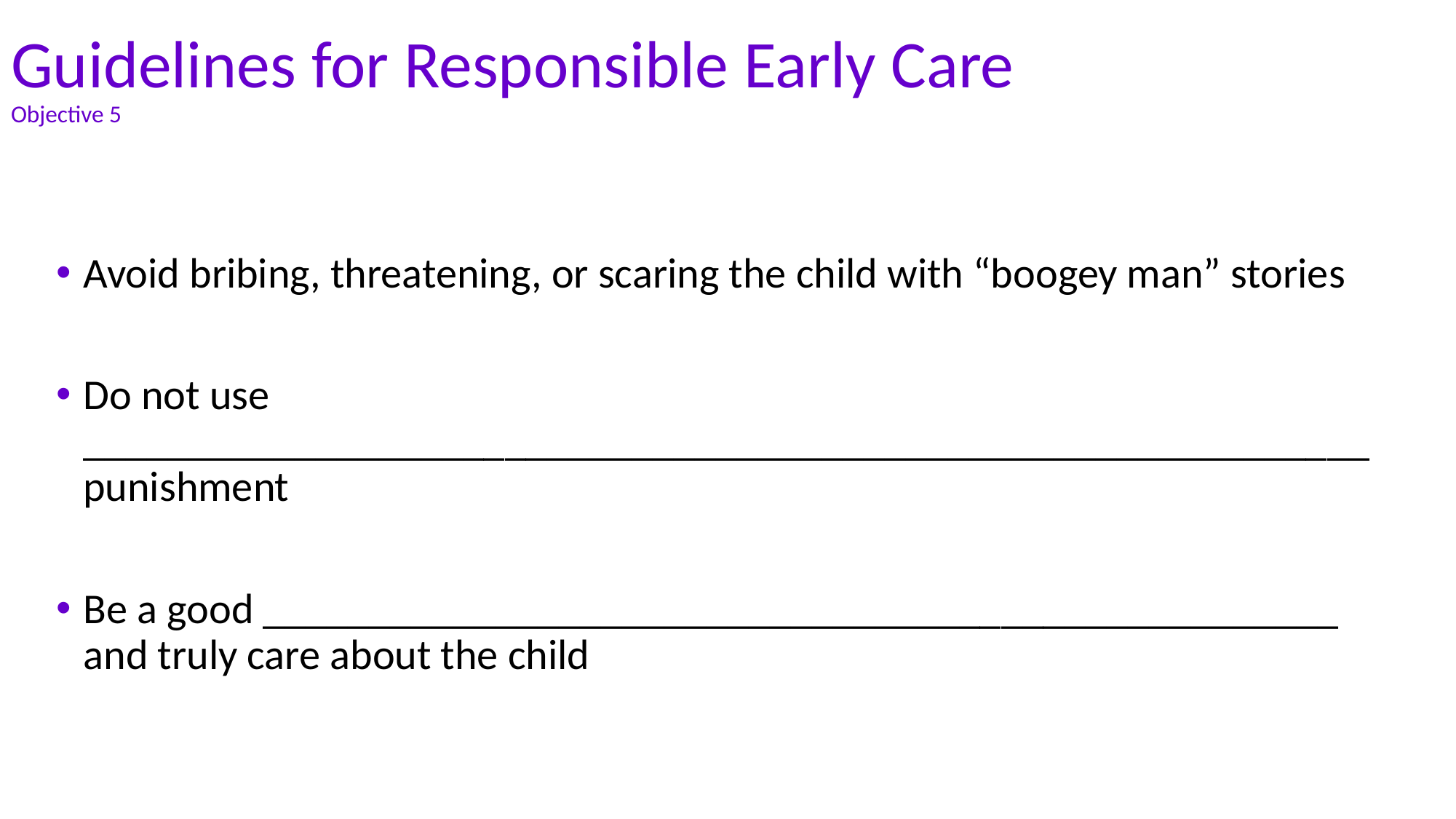

# Guidelines for Responsible Early Care Objective 5
Avoid bribing, threatening, or scaring the child with “boogey man” stories

Do not use _____________________________________________________________ punishment

Be a good ___________________________________________________ and truly care about the child